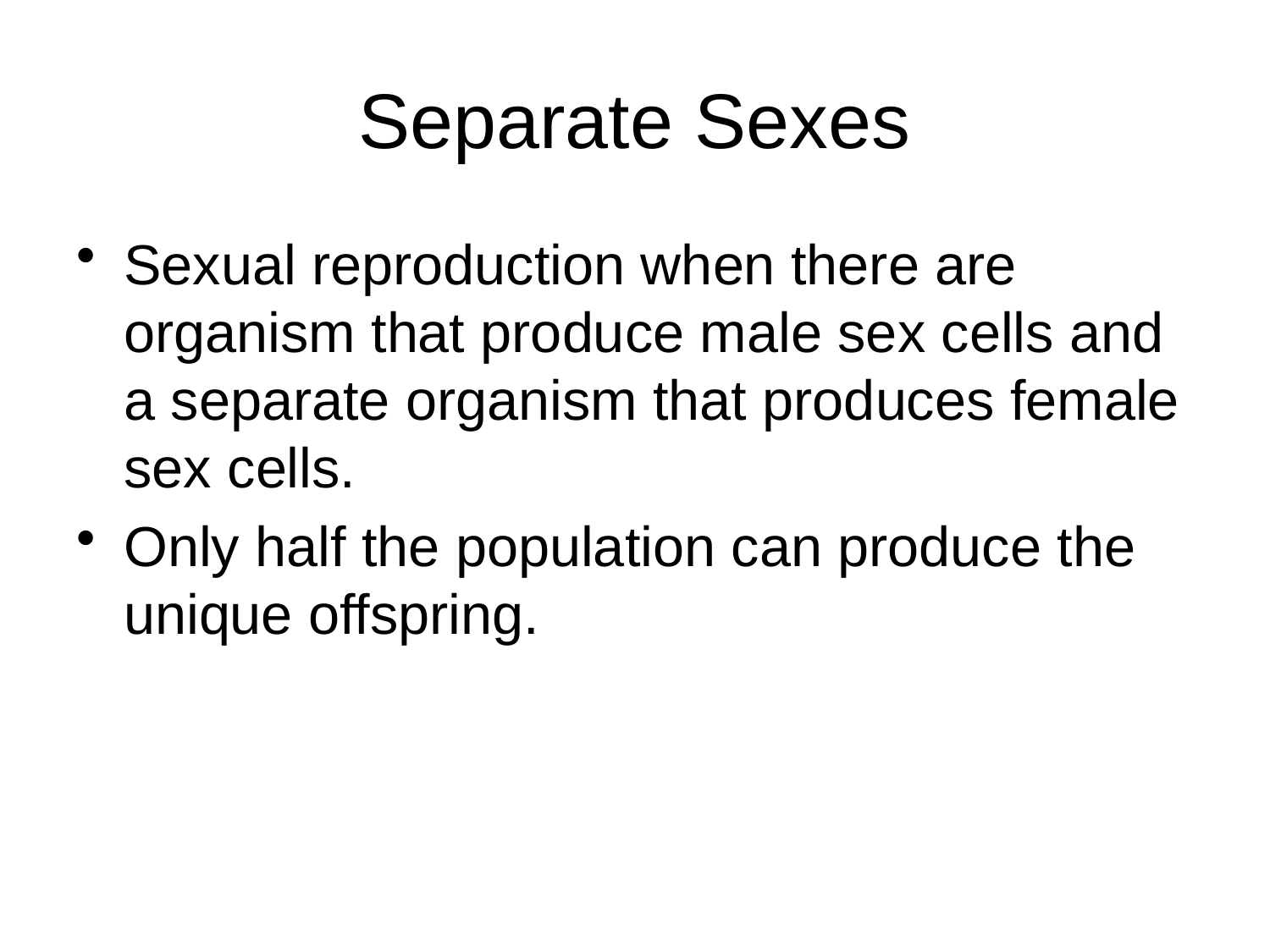

# Separate Sexes
Sexual reproduction when there are organism that produce male sex cells and a separate organism that produces female sex cells.
Only half the population can produce the unique offspring.